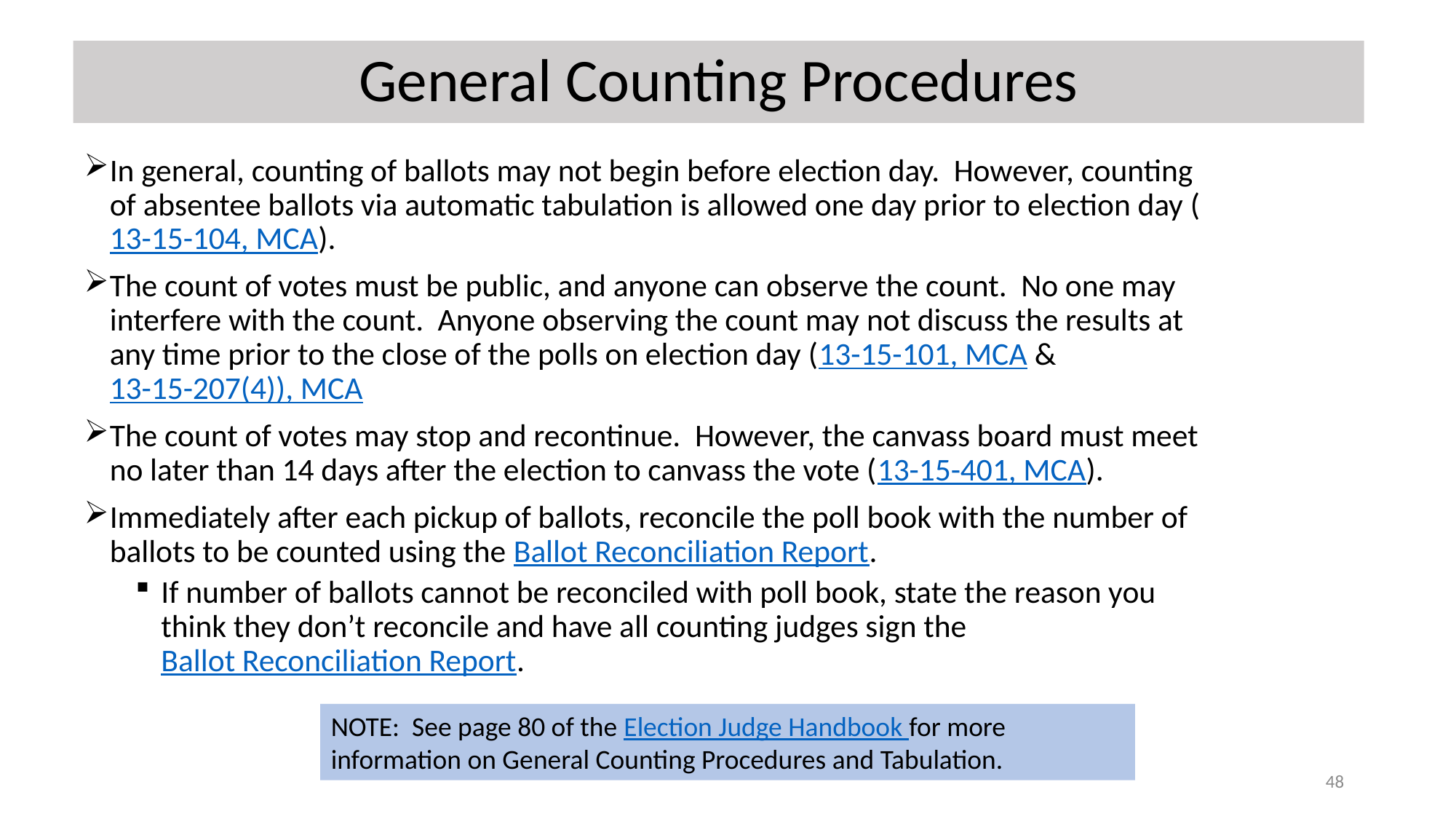

General Counting Procedures
In general, counting of ballots may not begin before election day.  However, counting of absentee ballots via automatic tabulation is allowed one day prior to election day (13-15-104, MCA).
The count of votes must be public, and anyone can observe the count.  No one may interfere with the count.  Anyone observing the count may not discuss the results at any time prior to the close of the polls on election day (13-15-101, MCA & 13-15-207(4)), MCA
The count of votes may stop and recontinue.  However, the canvass board must meet no later than 14 days after the election to canvass the vote (13-15-401, MCA).
Immediately after each pickup of ballots, reconcile the poll book with the number of ballots to be counted using the Ballot Reconciliation Report.
If number of ballots cannot be reconciled with poll book, state the reason you think they don’t reconcile and have all counting judges sign the Ballot Reconciliation Report.
NOTE:  See page 80 of the Election Judge Handbook for more information on General Counting Procedures and Tabulation.
48